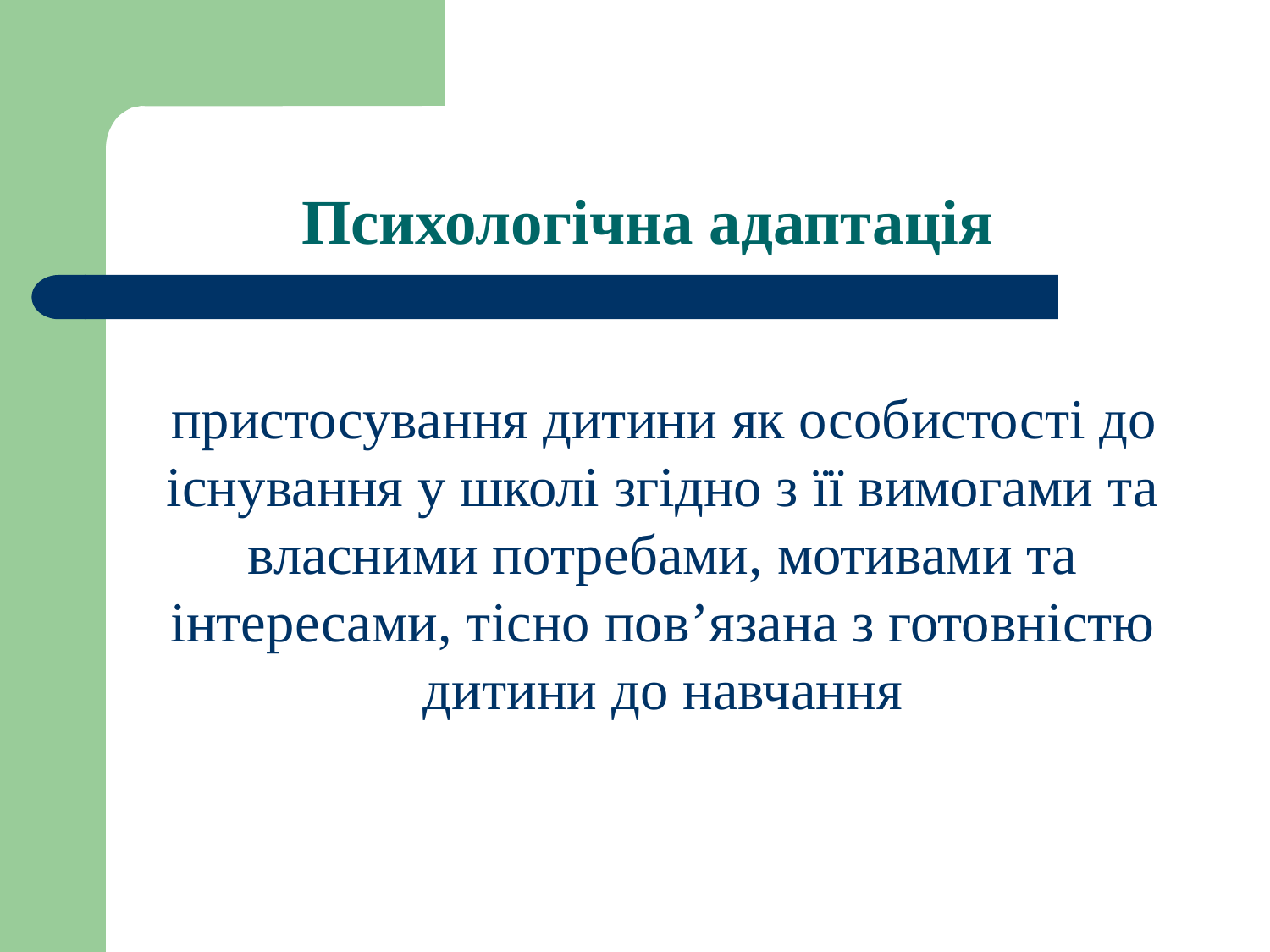

# Психологічна адаптація
пристосування дитини як особистості до існування у школі згідно з її вимогами та власними потребами, мотивами та інтересами, тісно пов’язана з готовністю дитини до навчання